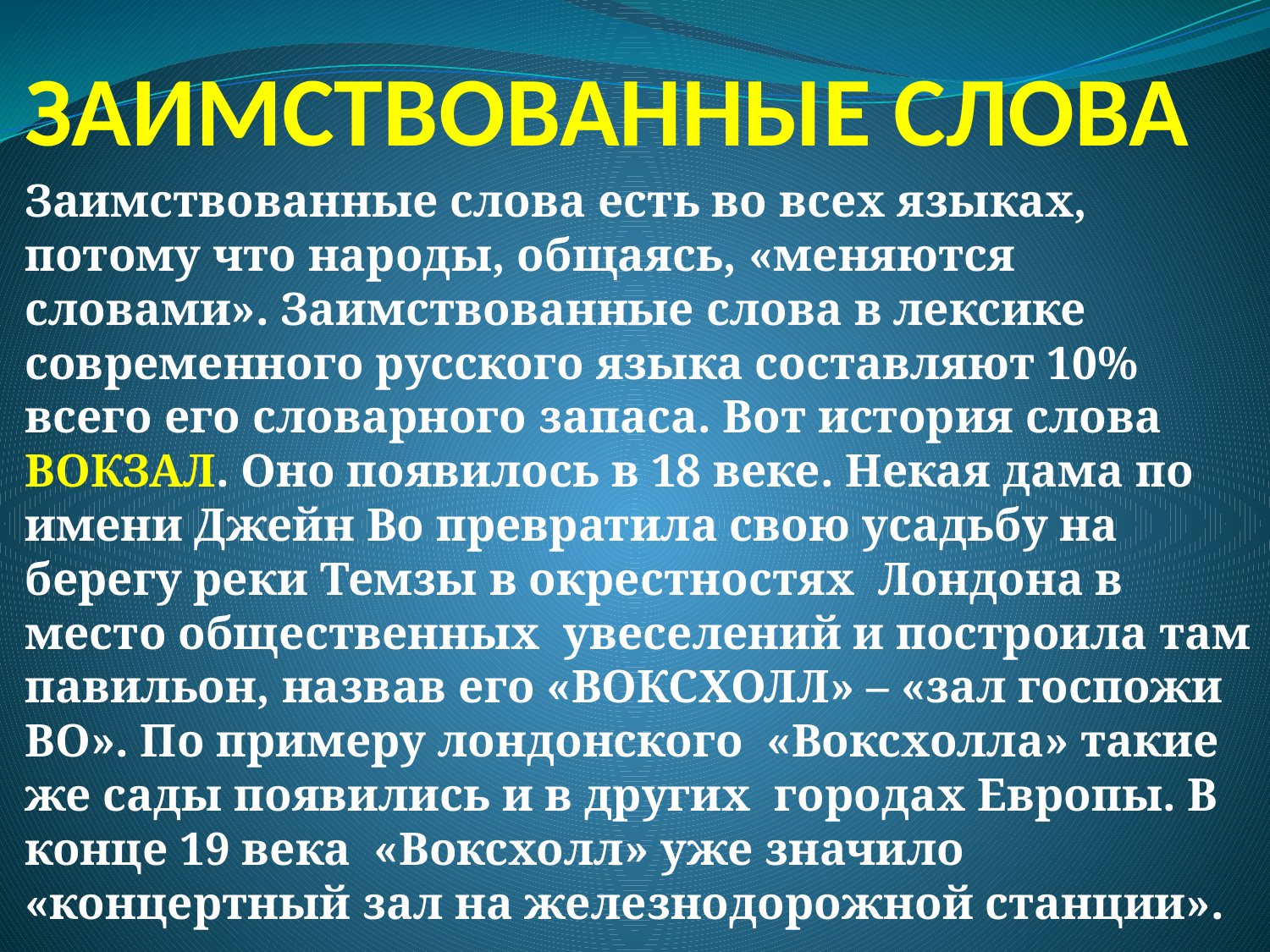

# ЗАИМСТВОВАННЫЕ СЛОВА
Заимствованные слова есть во всех языках, потому что народы, общаясь, «меняются словами». Заимствованные слова в лексике современного русского языка составляют 10% всего его словарного запаса. Вот история слова ВОКЗАЛ. Оно появилось в 18 веке. Некая дама по имени Джейн Во превратила свою усадьбу на берегу реки Темзы в окрестностях  Лондона в место общественных  увеселений и построила там павильон, назвав его «ВОКСХОЛЛ» – «зал госпожи ВО». По примеру лондонского  «Воксхолла» такие же сады появились и в других  городах Европы. В конце 19 века  «Воксхолл» уже значило  «концертный зал на железнодорожной станции».